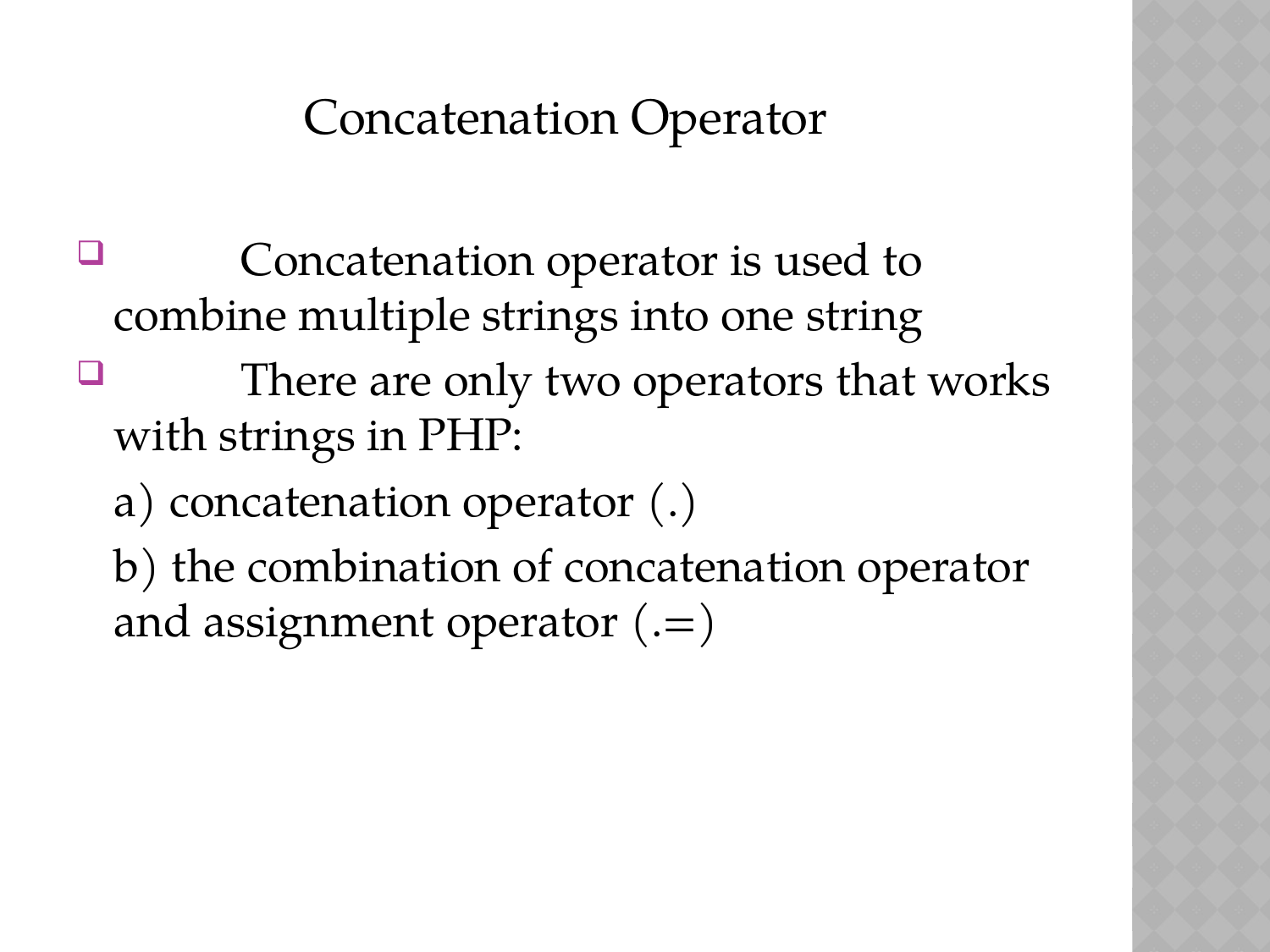

# Concatenation Operator
 	Concatenation operator is used to combine multiple strings into one string
 	There are only two operators that works with strings in PHP:
	a) concatenation operator (.)
	b) the combination of concatenation operator and assignment operator (.=)